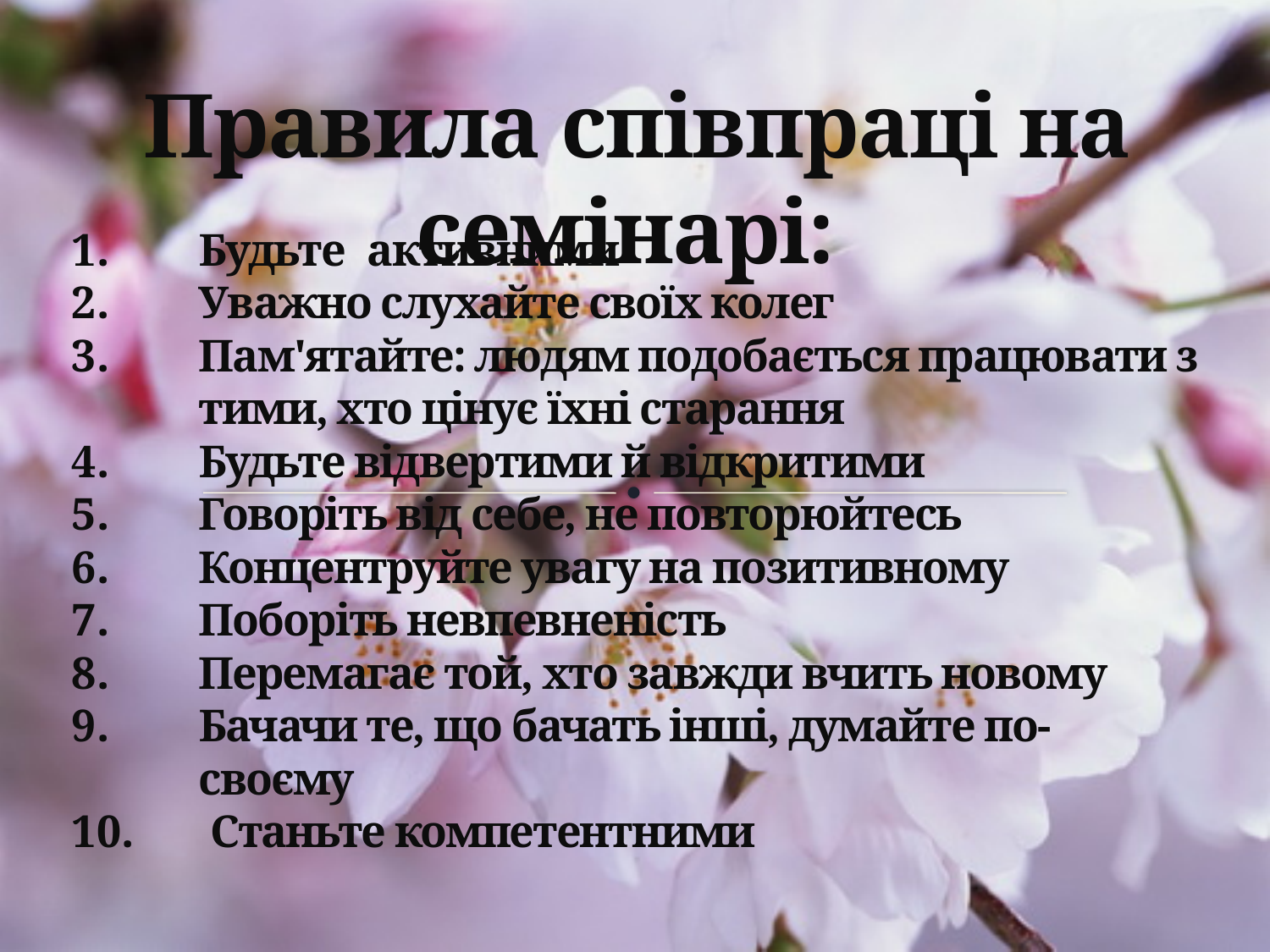

# Правила співпраці на семінарі:
Будьте  активними
Уважно слухайте своїх колег
Пам'ятайте: людям подобається працювати з тими, хто цінує їхні старання
Будьте відвертими й відкритими
Говоріть від себе, не повторюйтесь
Концентруйте увагу на позитивному
Поборіть невпевненість
Перемагає той, хто завжди вчить новому
Бачачи те, що бачать інші, думайте по-своєму
 Станьте компетентними